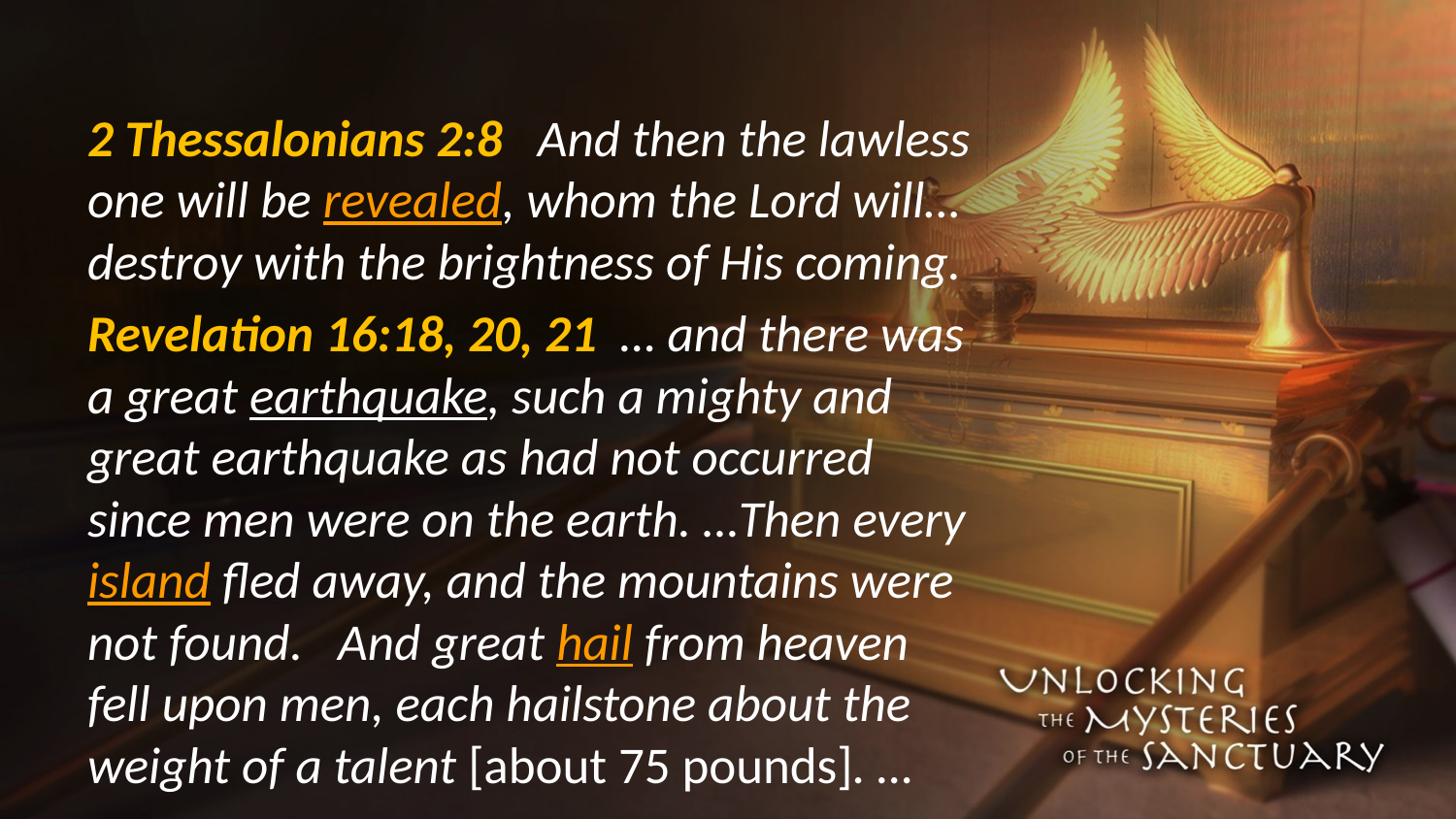

#
2 Thessalonians 2:8   And then the lawless one will be revealed, whom the Lord will…destroy with the brightness of His coming.
Revelation 16:18, 20, 21  … and there was a great earthquake, such a mighty and great earthquake as had not occurred since men were on the earth. …Then every island fled away, and the mountains were not found.   And great hail from heaven fell upon men, each hailstone about the weight of a talent [about 75 pounds]. …